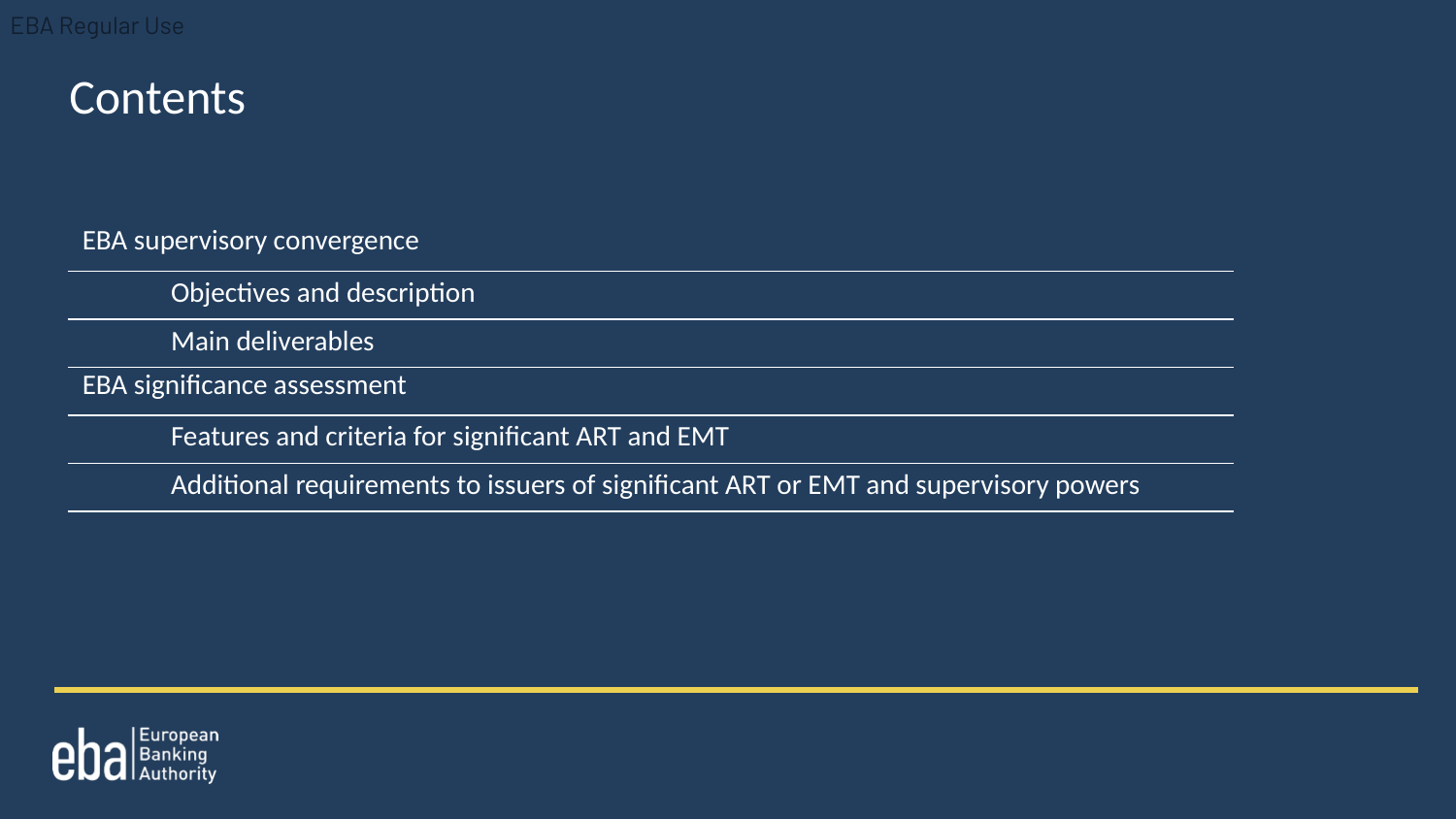

# Contents
| EBA supervisory convergence |  |
| --- | --- |
|  | Objectives and description |
|  | Main deliverables |
| EBA significance assessment |  |
|  | Features and criteria for significant ART and EMT |
|  | Additional requirements to issuers of significant ART or EMT and supervisory powers |
2